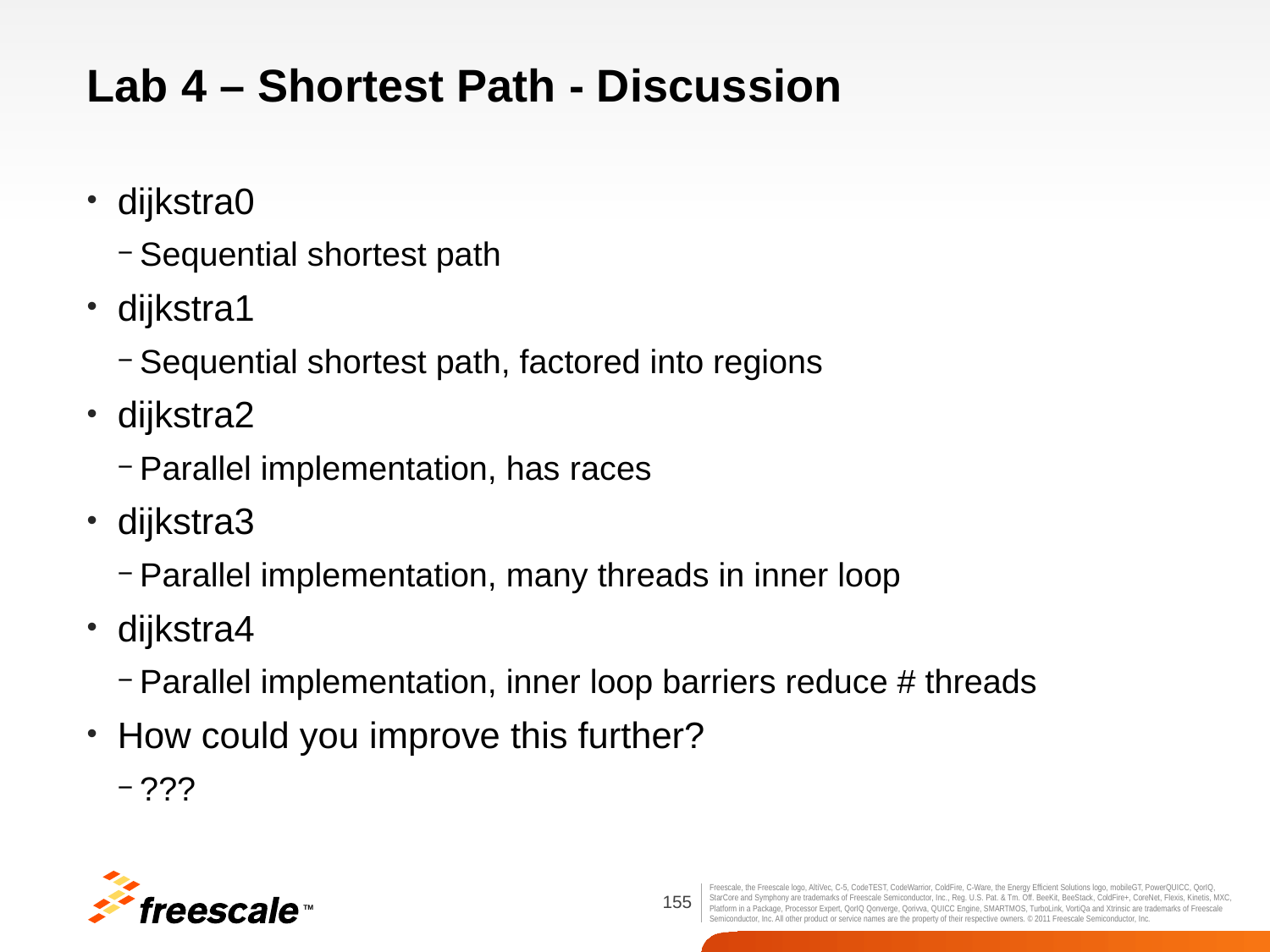

# Lab 4 – Shortest Path - Discussion
dijkstra0
Sequential shortest path
dijkstra1
Sequential shortest path, factored into regions
dijkstra2
Parallel implementation, has races
dijkstra3
Parallel implementation, many threads in inner loop
dijkstra4
Parallel implementation, inner loop barriers reduce # threads
How could you improve this further?
???